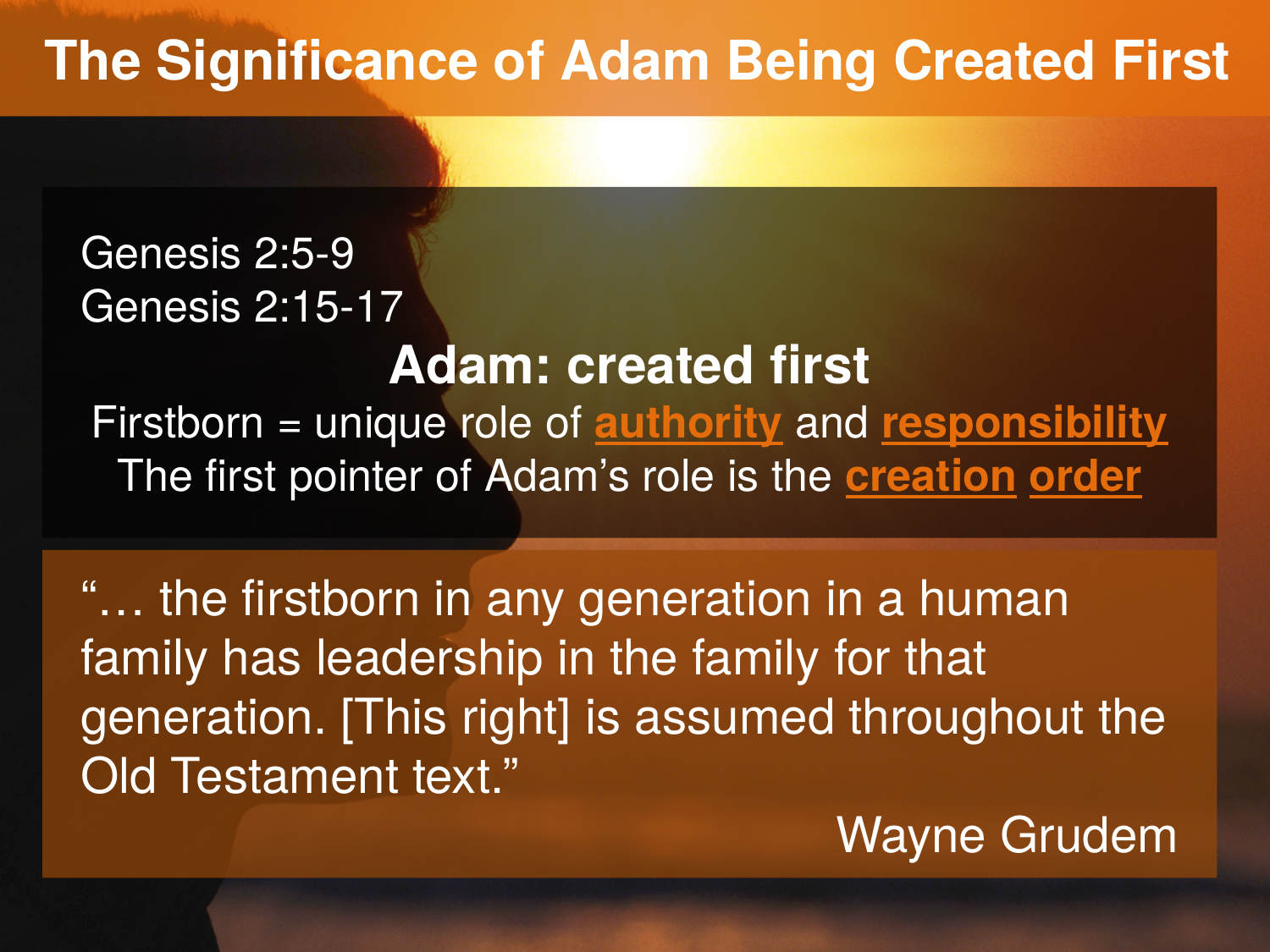

The Significance of Adam Being Created First
Genesis 2:5-9
Genesis 2:15-17
Adam: created first
Firstborn = unique role of authority and responsibility
The first pointer of Adam’s role is the creation order
“… the firstborn in any generation in a human family has leadership in the family for that generation. [This right] is assumed throughout the Old Testament text.”
Wayne Grudem